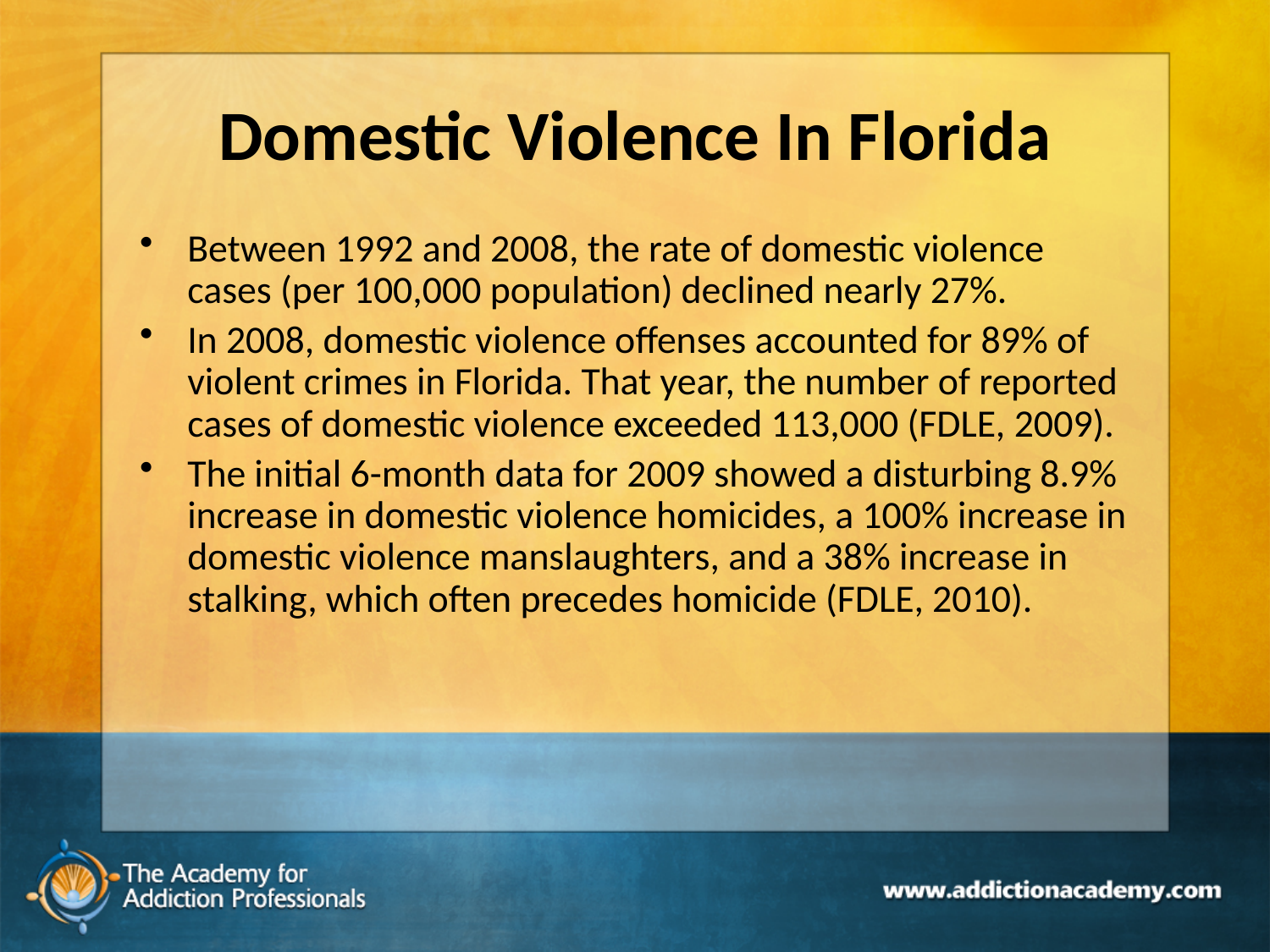

# Domestic Violence In Florida
Between 1992 and 2008, the rate of domestic violence cases (per 100,000 population) declined nearly 27%.
In 2008, domestic violence offenses accounted for 89% of violent crimes in Florida. That year, the number of reported cases of domestic violence exceeded 113,000 (FDLE, 2009).
The initial 6-month data for 2009 showed a disturbing 8.9% increase in domestic violence homicides, a 100% increase in domestic violence manslaughters, and a 38% increase in stalking, which often precedes homicide (FDLE, 2010).